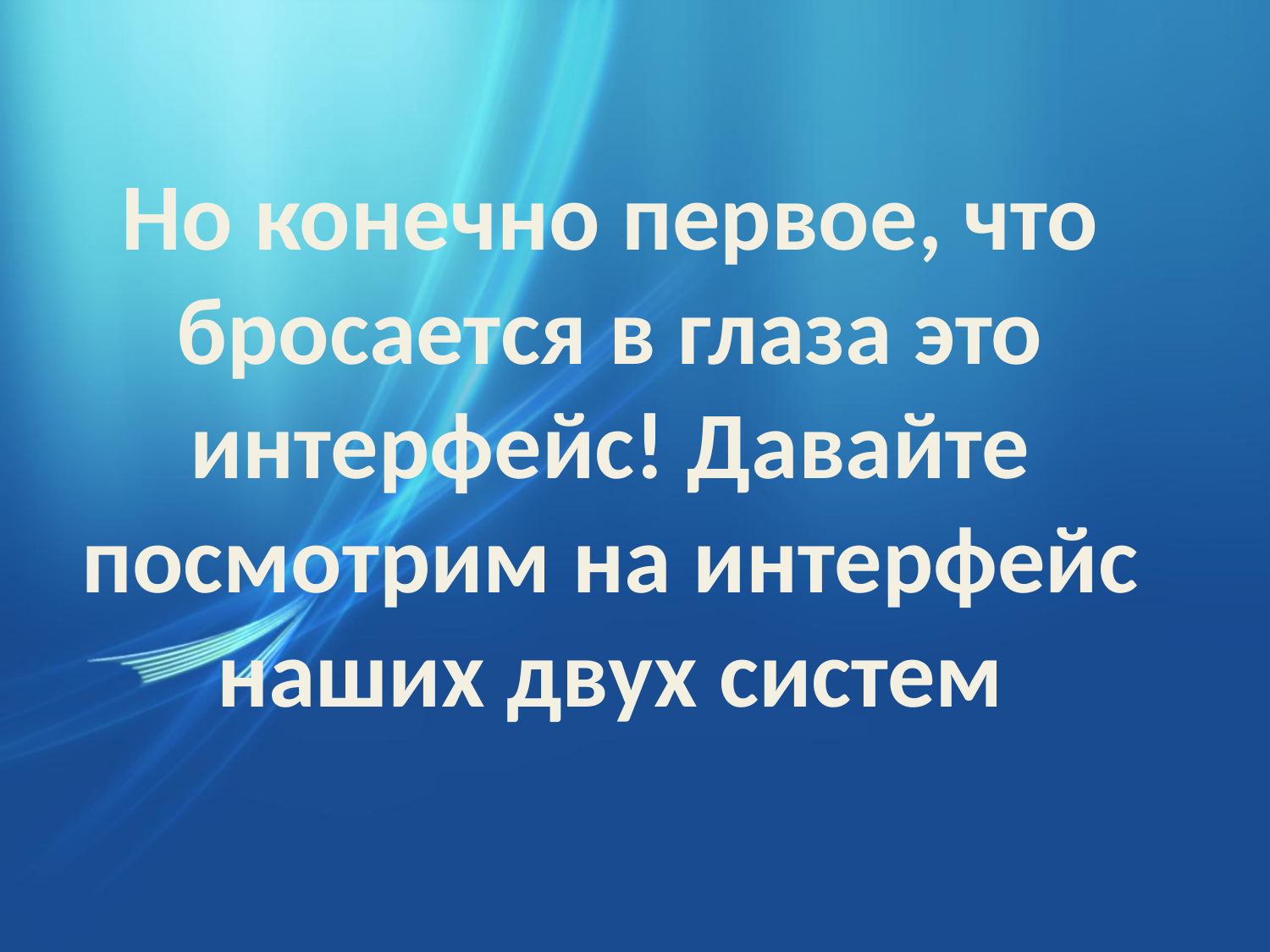

Но конечно первое, что бросается в глаза это интерфейс! Давайте посмотрим на интерфейс наших двух систем